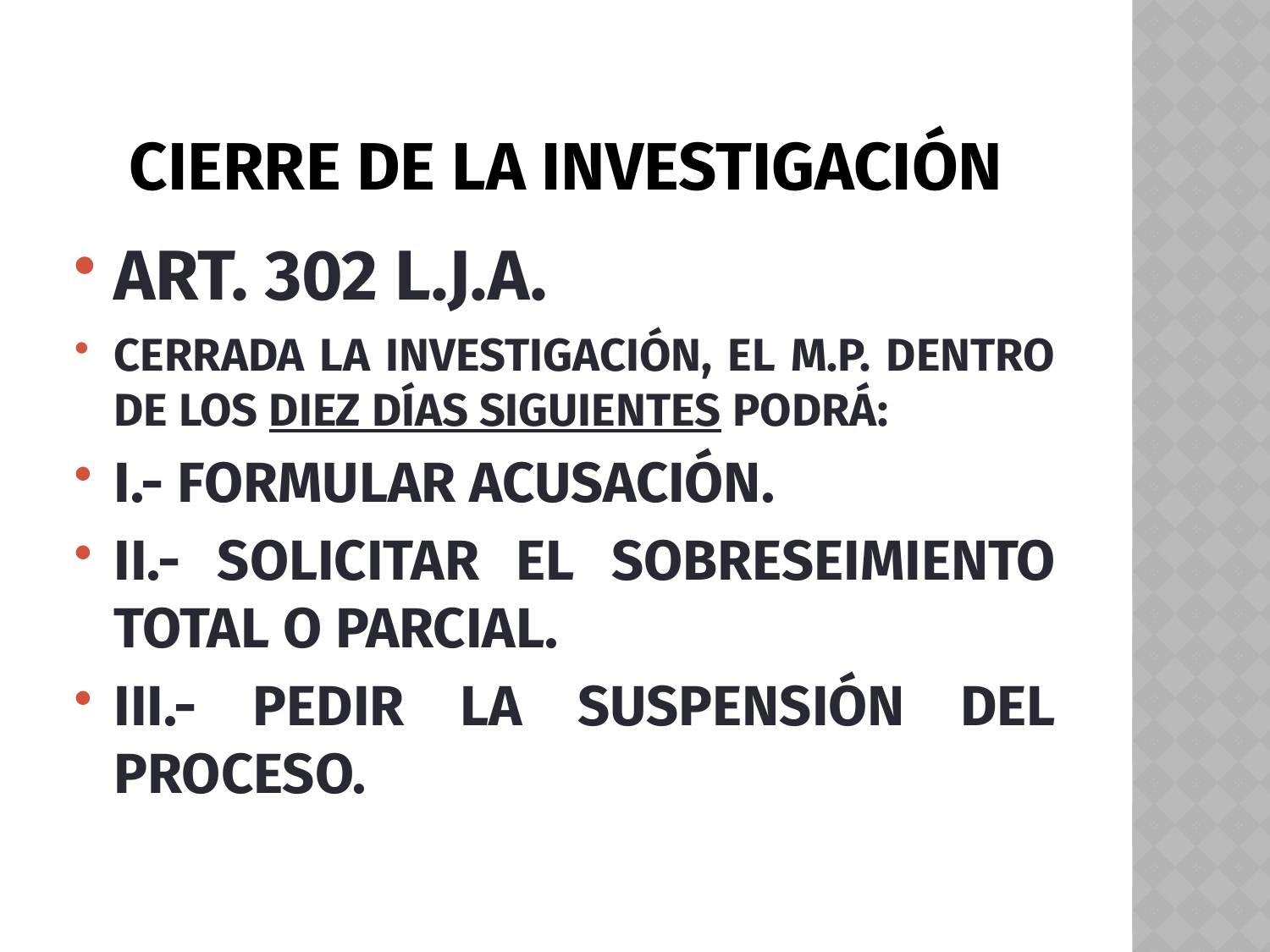

# CIERRE DE LA INVESTIGACIÓN
ART. 302 L.J.A.
CERRADA LA INVESTIGACIÓN, EL M.P. DENTRO DE LOS DIEZ DÍAS SIGUIENTES PODRÁ:
I.- FORMULAR ACUSACIÓN.
II.- SOLICITAR EL SOBRESEIMIENTO TOTAL O PARCIAL.
III.- PEDIR LA SUSPENSIÓN DEL PROCESO.